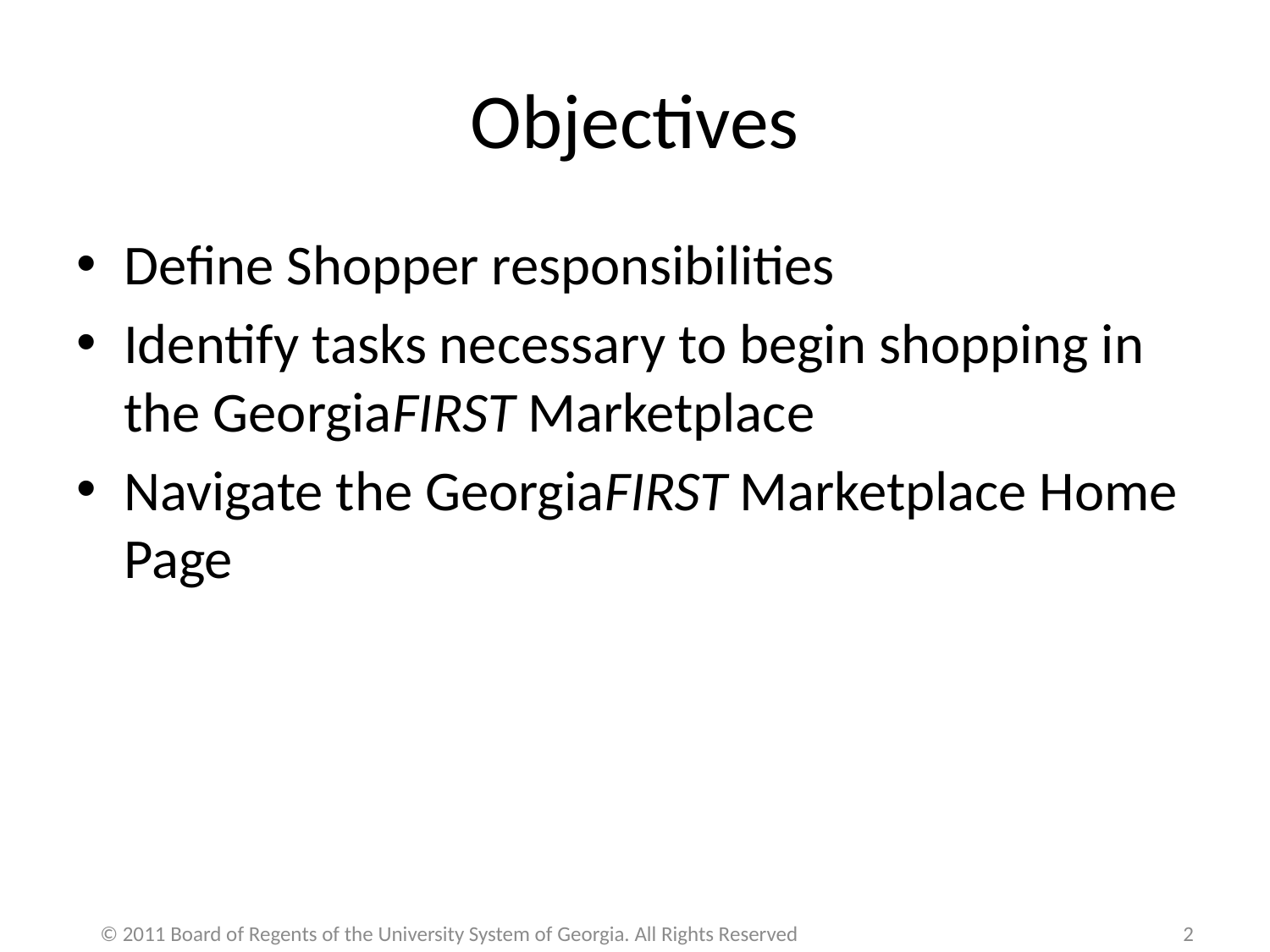

# Objectives
Define Shopper responsibilities
Identify tasks necessary to begin shopping in the GeorgiaFIRST Marketplace
Navigate the GeorgiaFIRST Marketplace Home Page
© 2011 Board of Regents of the University System of Georgia. All Rights Reserved
2